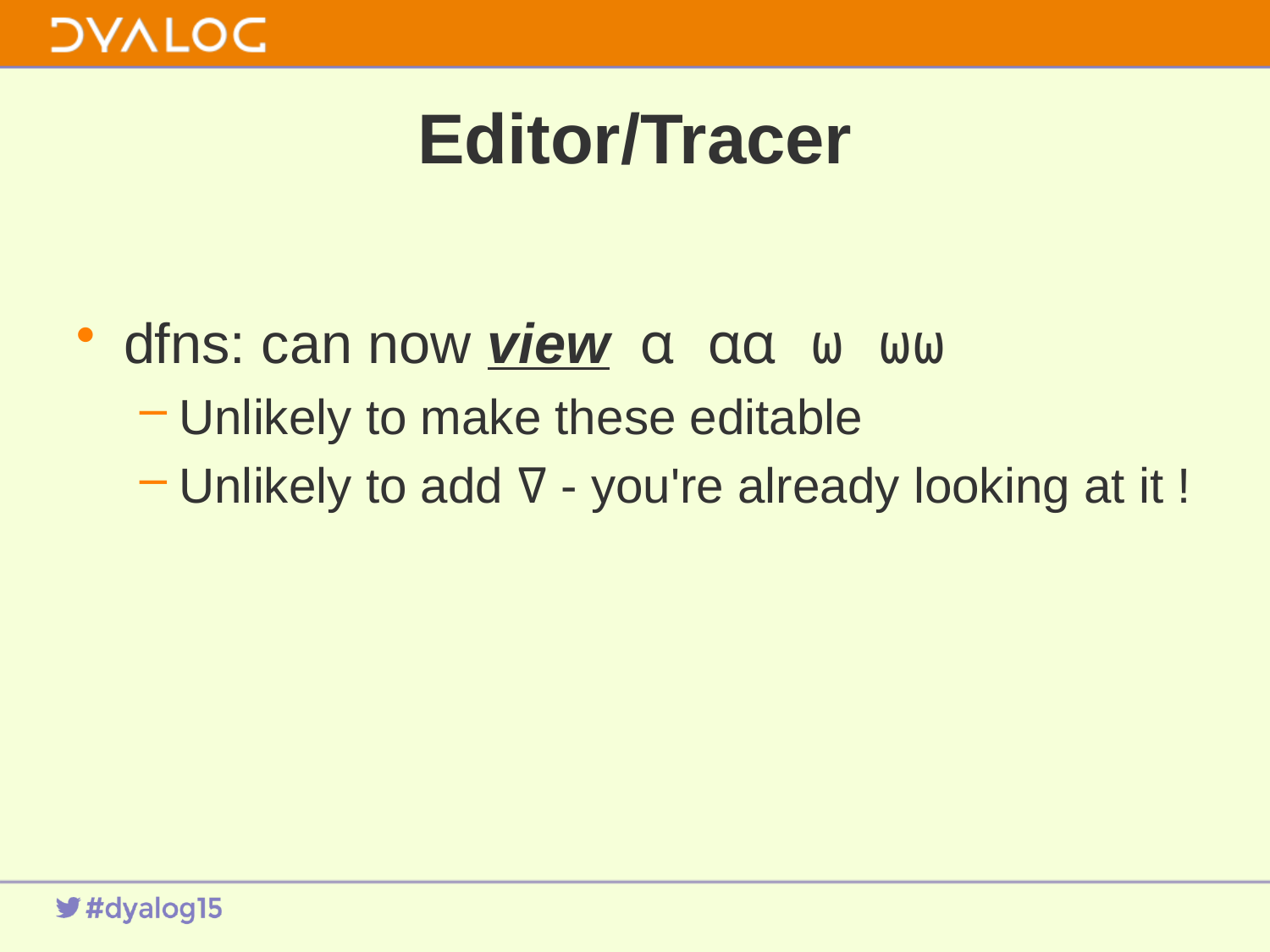

# Editor/Tracer

dfns: can now view  ⍺ ⍺⍺ ⍵ ⍵⍵
Unlikely to make these editable
Unlikely to add ∇ - you're already looking at it !